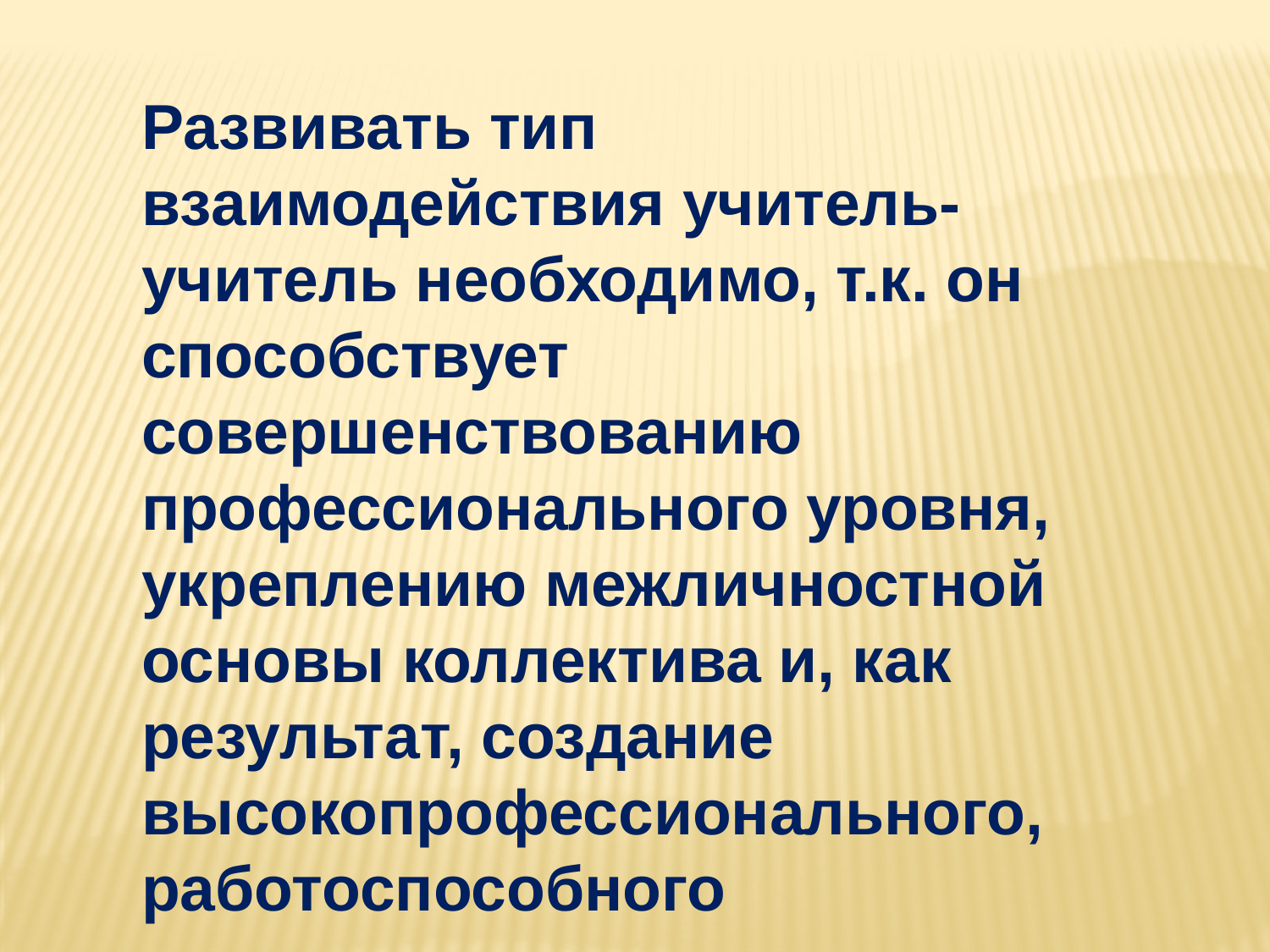

Развивать тип взаимодействия учитель-учитель необходимо, т.к. он способствует совершенствованию профессионального уровня, укреплению межличностной основы коллектива и, как результат, создание высокопрофессионального, работоспособного коллектива педагогов.